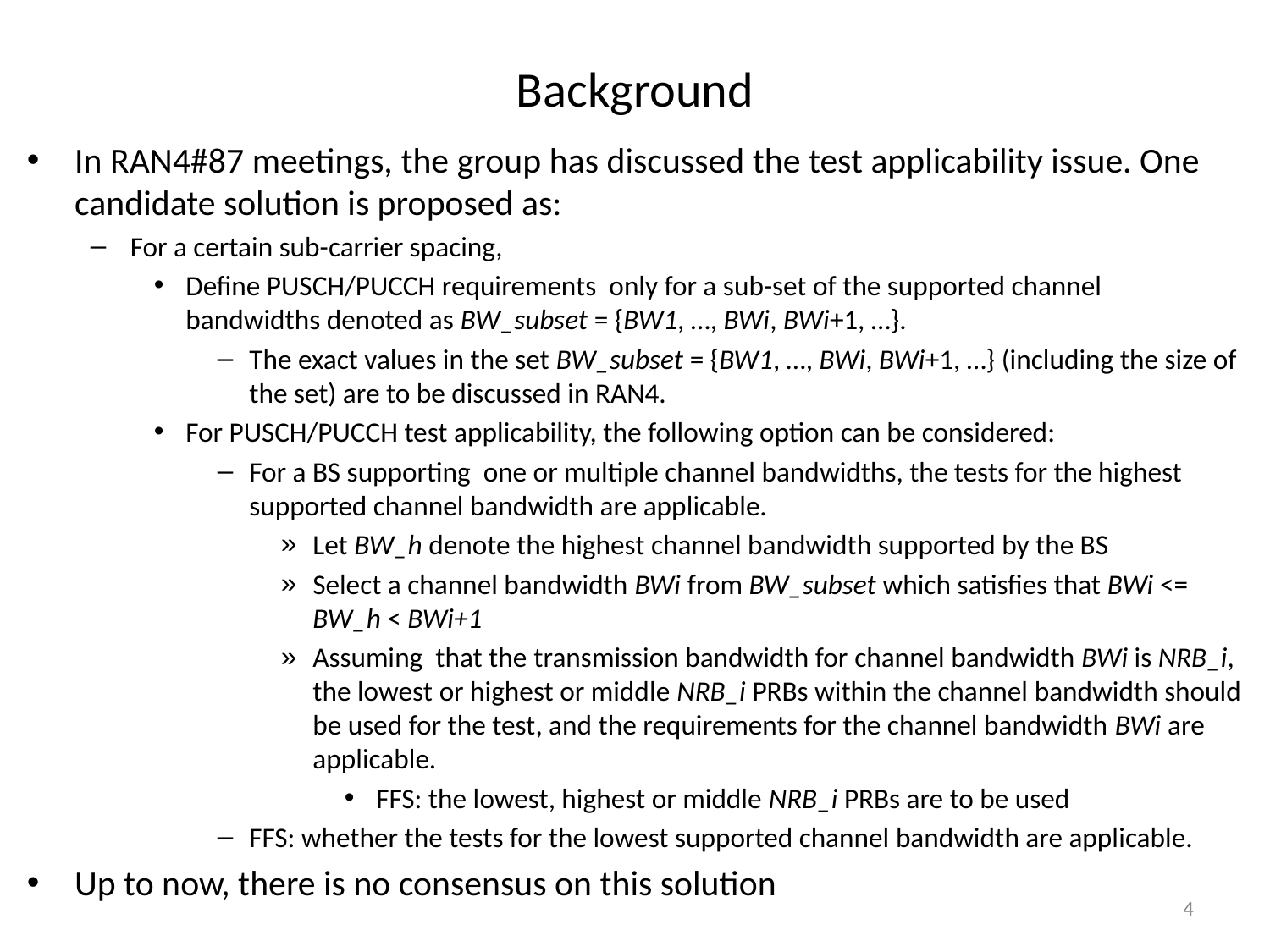

# Background
In RAN4#87 meetings, the group has discussed the test applicability issue. One candidate solution is proposed as:
For a certain sub-carrier spacing,
Define PUSCH/PUCCH requirements  only for a sub-set of the supported channel bandwidths denoted as BW_subset = {BW1, …, BWi, BWi+1, …}.
The exact values in the set BW_subset = {BW1, …, BWi, BWi+1, …} (including the size of the set) are to be discussed in RAN4.
For PUSCH/PUCCH test applicability, the following option can be considered:
For a BS supporting  one or multiple channel bandwidths, the tests for the highest supported channel bandwidth are applicable.
Let BW_h denote the highest channel bandwidth supported by the BS
Select a channel bandwidth BWi from BW_subset which satisfies that BWi <= BW_h < BWi+1
Assuming  that the transmission bandwidth for channel bandwidth BWi is NRB_i, the lowest or highest or middle NRB_i PRBs within the channel bandwidth should be used for the test, and the requirements for the channel bandwidth BWi are applicable.
FFS: the lowest, highest or middle NRB_i PRBs are to be used
FFS: whether the tests for the lowest supported channel bandwidth are applicable.
Up to now, there is no consensus on this solution

4